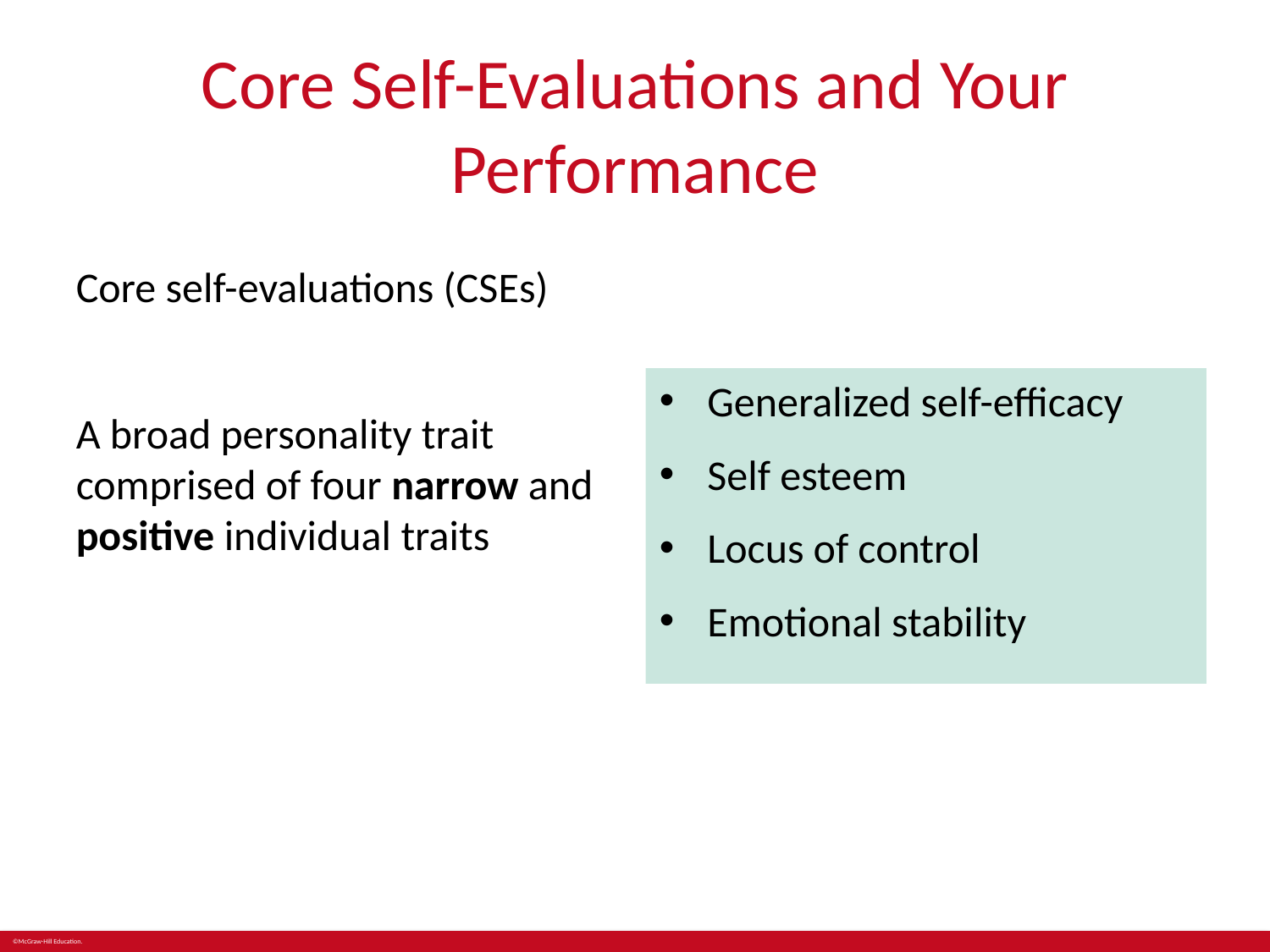

# Core Self-Evaluations and Your Performance
Core self-evaluations (CSEs)

A broad personality trait comprised of four narrow and positive individual traits

Generalized self-efficacy
Self esteem
Locus of control
Emotional stability